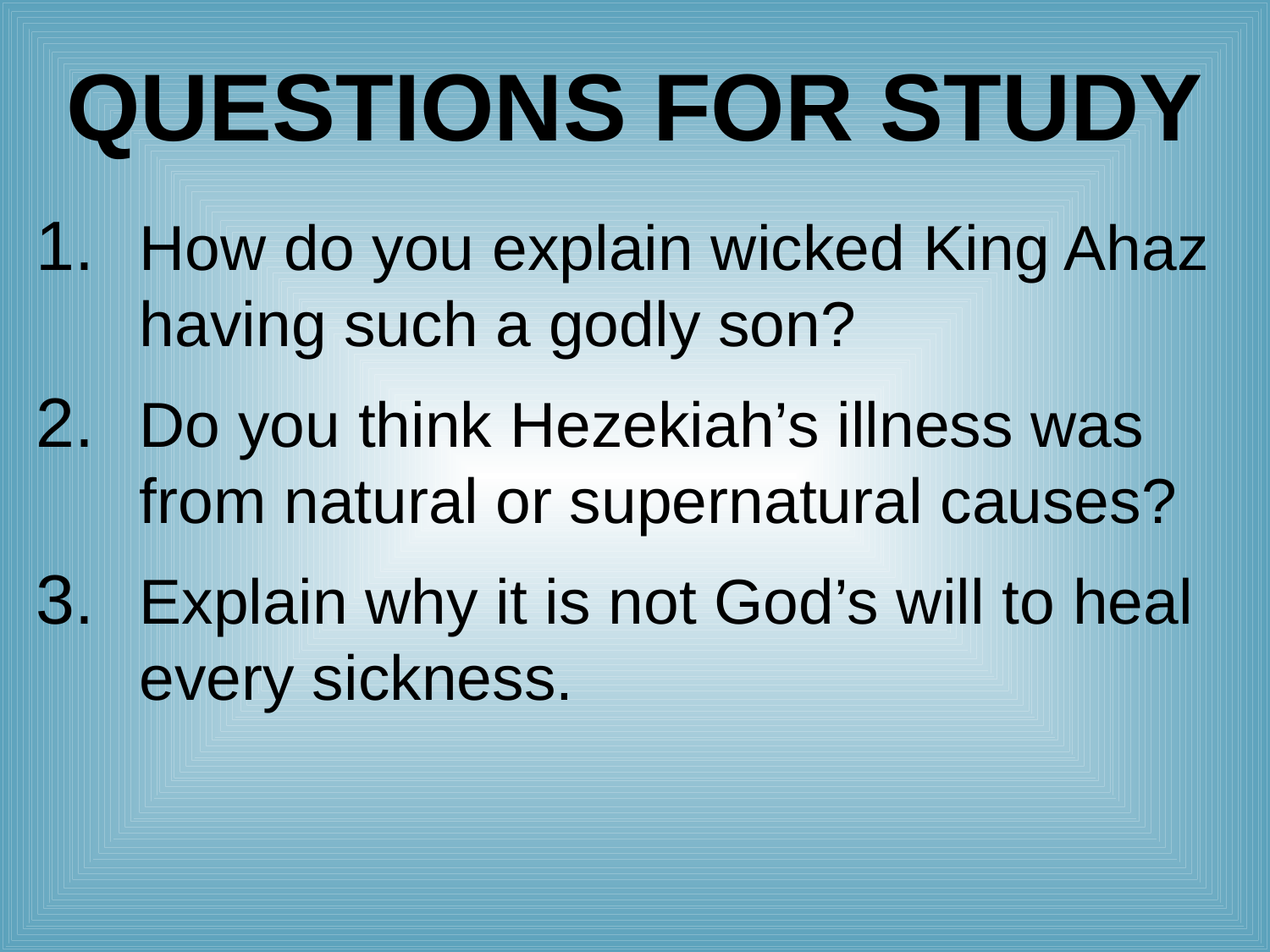

# Questions for Study
How do you explain wicked King Ahaz having such a godly son?
Do you think Hezekiah’s illness was from natural or supernatural causes?
Explain why it is not God’s will to heal every sickness.